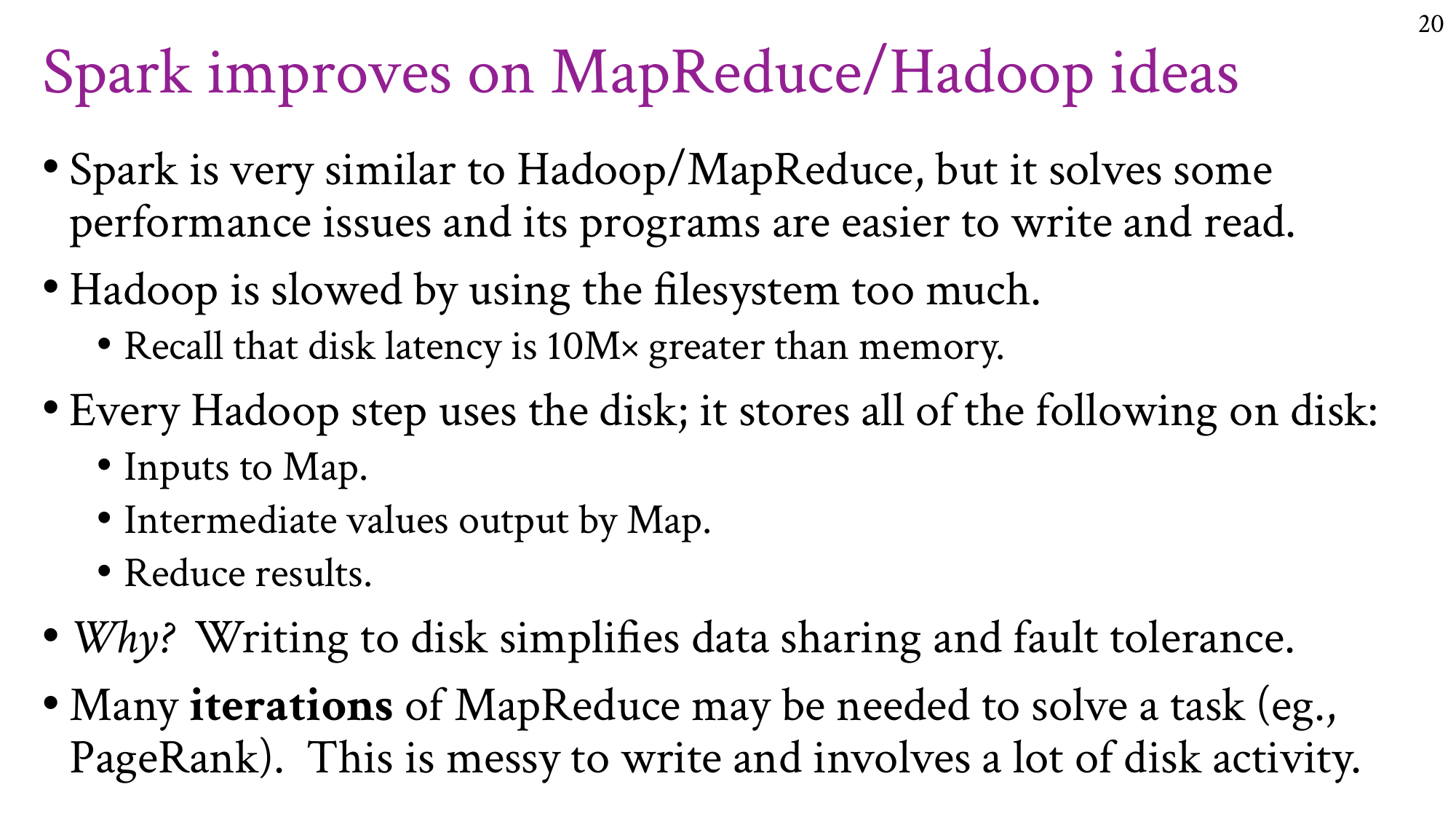

# Spark improves on MapReduce/Hadoop ideas
Spark is very similar to Hadoop/MapReduce, but it solves some performance issues and its programs are easier to write and read.
Hadoop is slowed by using the filesystem too much.
Recall that disk latency is 10M× greater than memory.
Every Hadoop step uses the disk; it stores all of the following on disk:
Inputs to Map.
Intermediate values output by Map.
Reduce results.
Why?  Writing to disk simplifies data sharing and fault tolerance.
Many iterations of MapReduce may be needed to solve a task (eg., PageRank).  This is messy to write and involves a lot of disk activity.